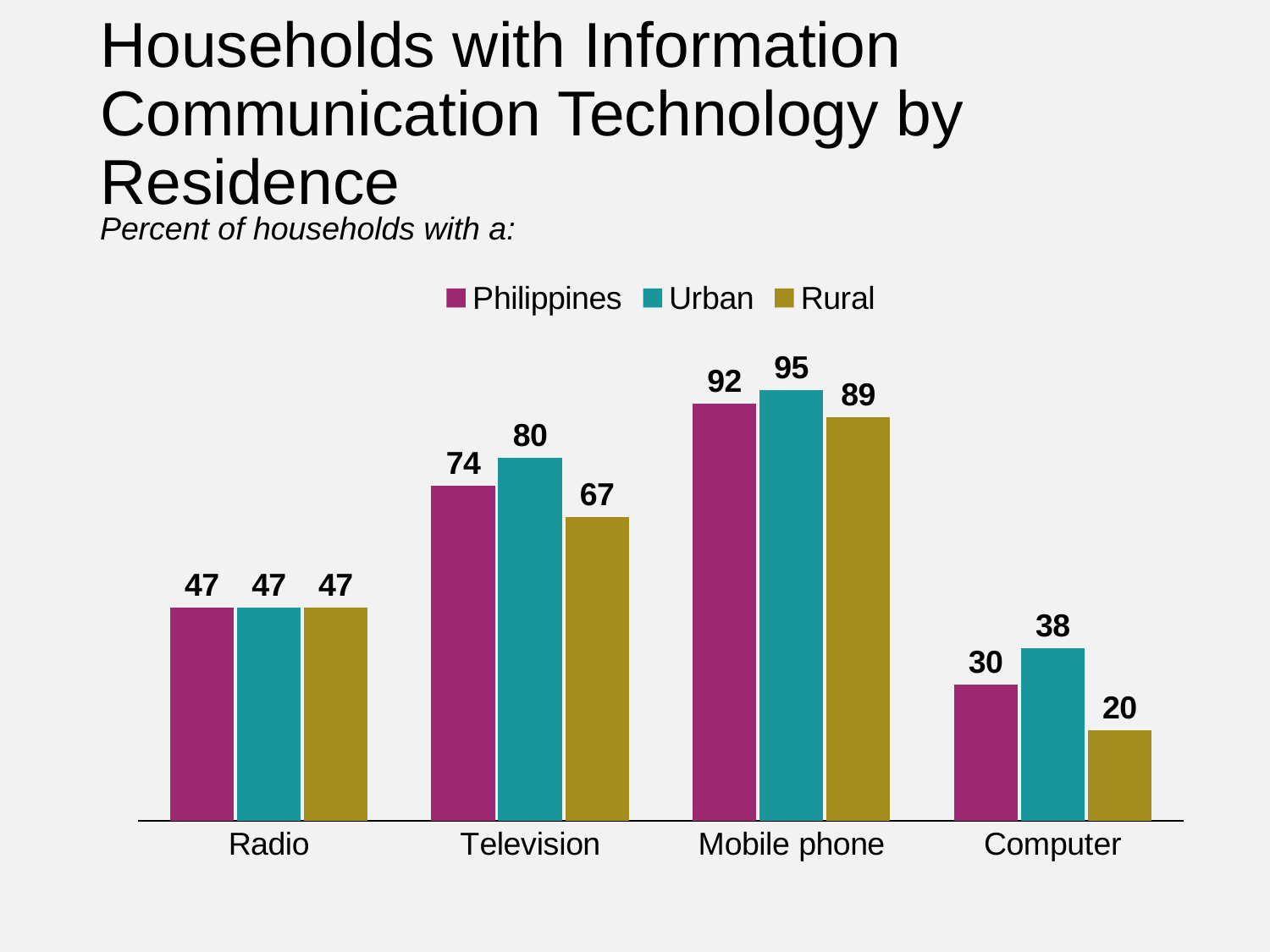

# Households with Information Communication Technology by Residence
Percent of households with a:

### Chart

| Category | Philippines | Urban | Rural |
|---|---|---|---|
| Radio | 47.0 | 47.0 | 47.0 |
| Television | 74.0 | 80.0 | 67.0 |
| Mobile phone | 92.0 | 95.0 | 89.0 |
| Computer | 30.0 | 38.0 | 20.0 |